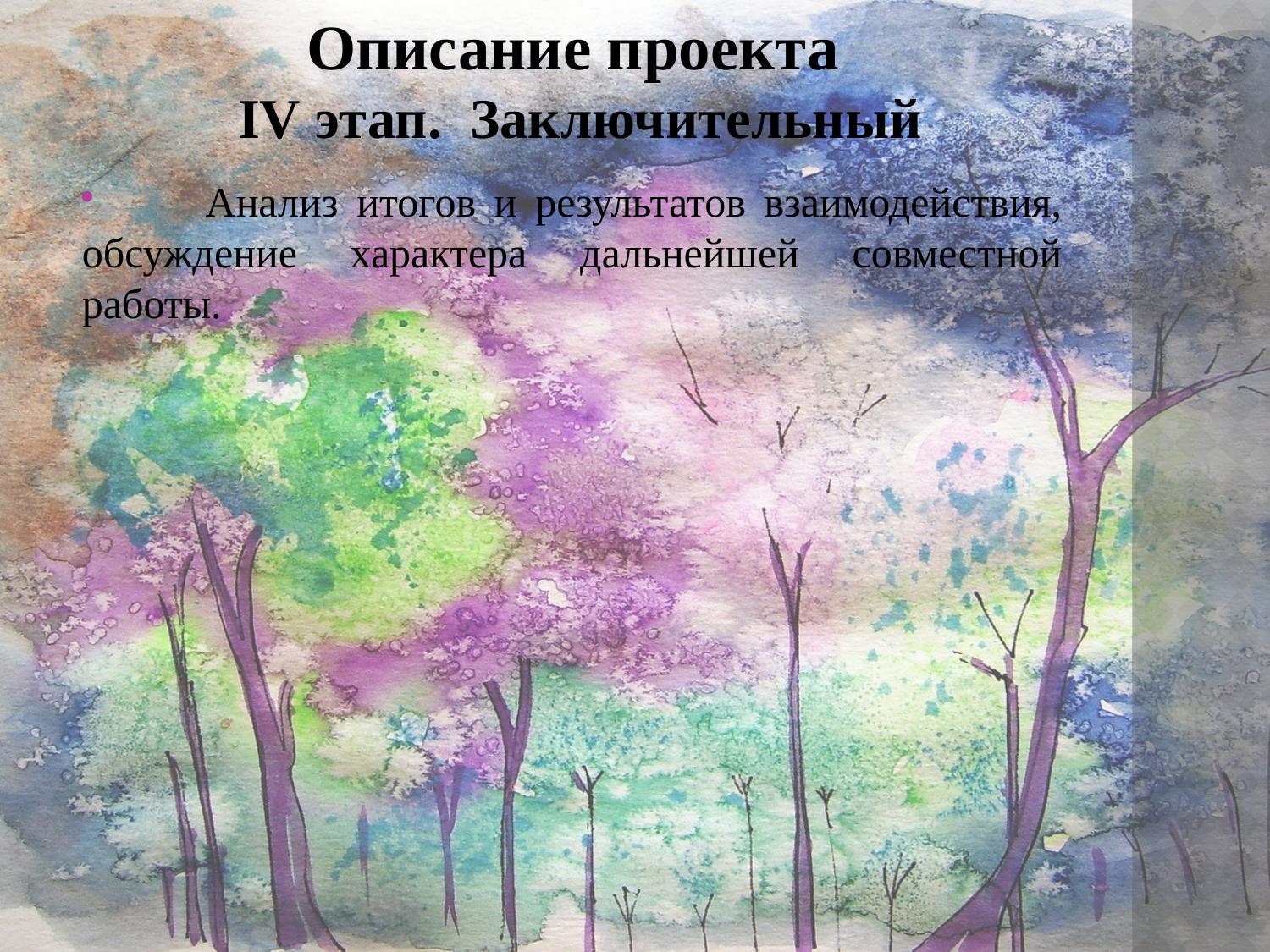

Описание проекта
 IV этап.  Заключительный

      Анализ итогов и результатов взаимодействия, обсуждение характера дальнейшей совместной работы.